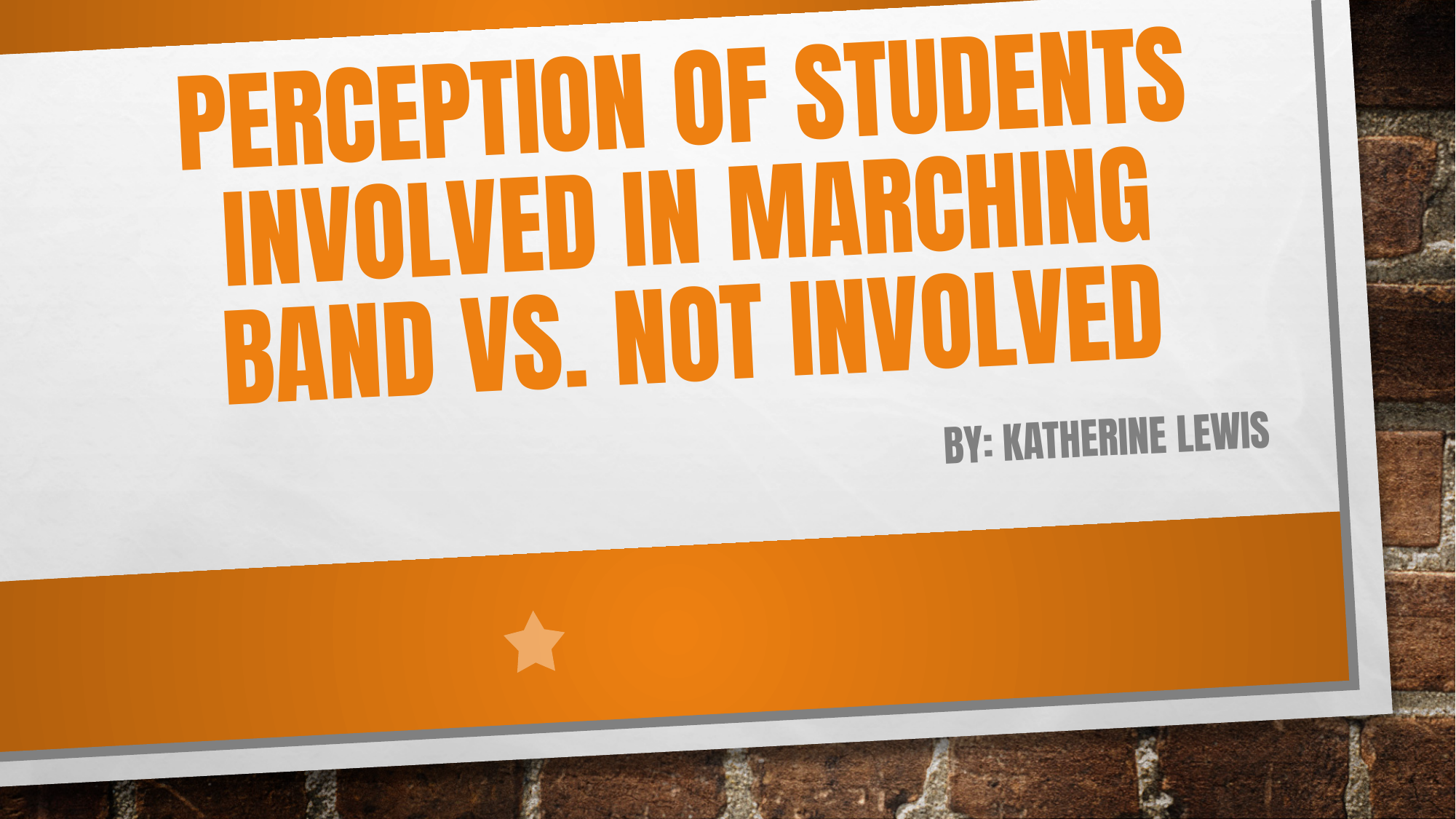

# Perception of students involved in marching band vs. not involved
By: Katherine Lewis